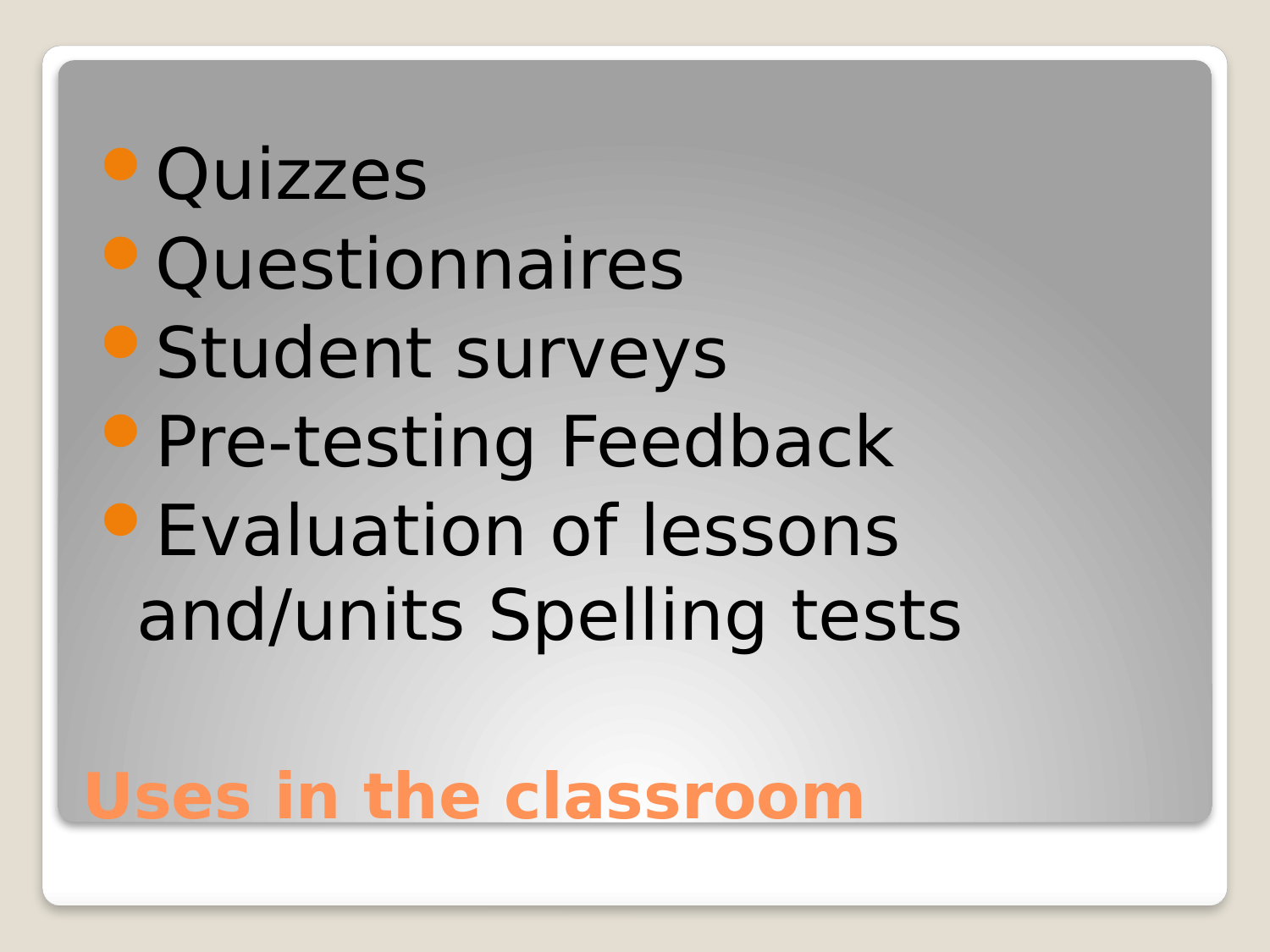

Quizzes
Questionnaires
Student surveys
Pre-testing Feedback
Evaluation of lessons and/units Spelling tests

# Uses in the classroom